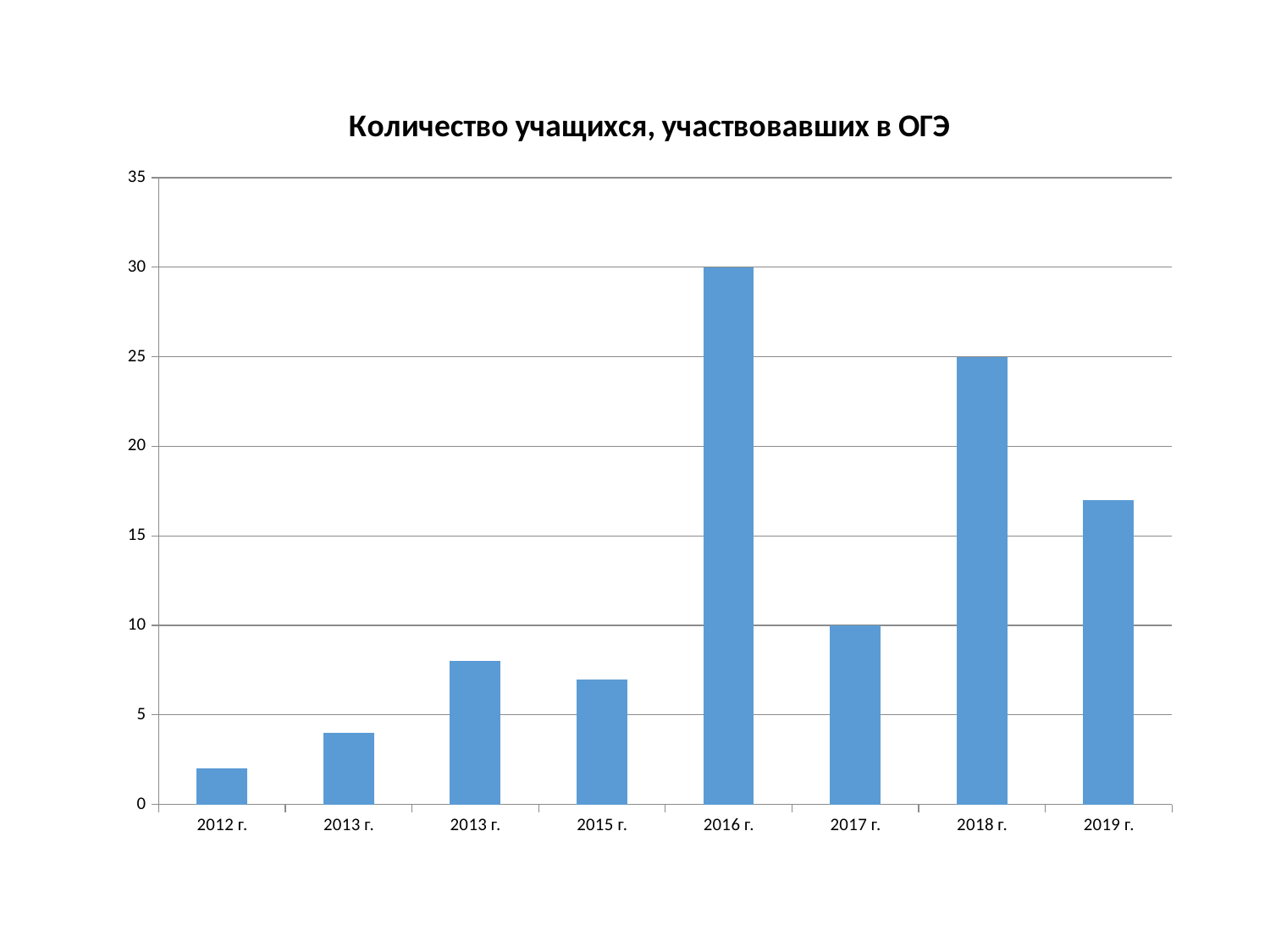

### Chart:

| Category | Количество учащихся, участвовавших в ОГЭ |
|---|---|
| 2012 г. | 2.0 |
| 2013 г. | 4.0 |
| 2013 г. | 8.0 |
| 2015 г. | 7.0 |
| 2016 г. | 30.0 |
| 2017 г. | 10.0 |
| 2018 г. | 25.0 |
| 2019 г. | 17.0 |